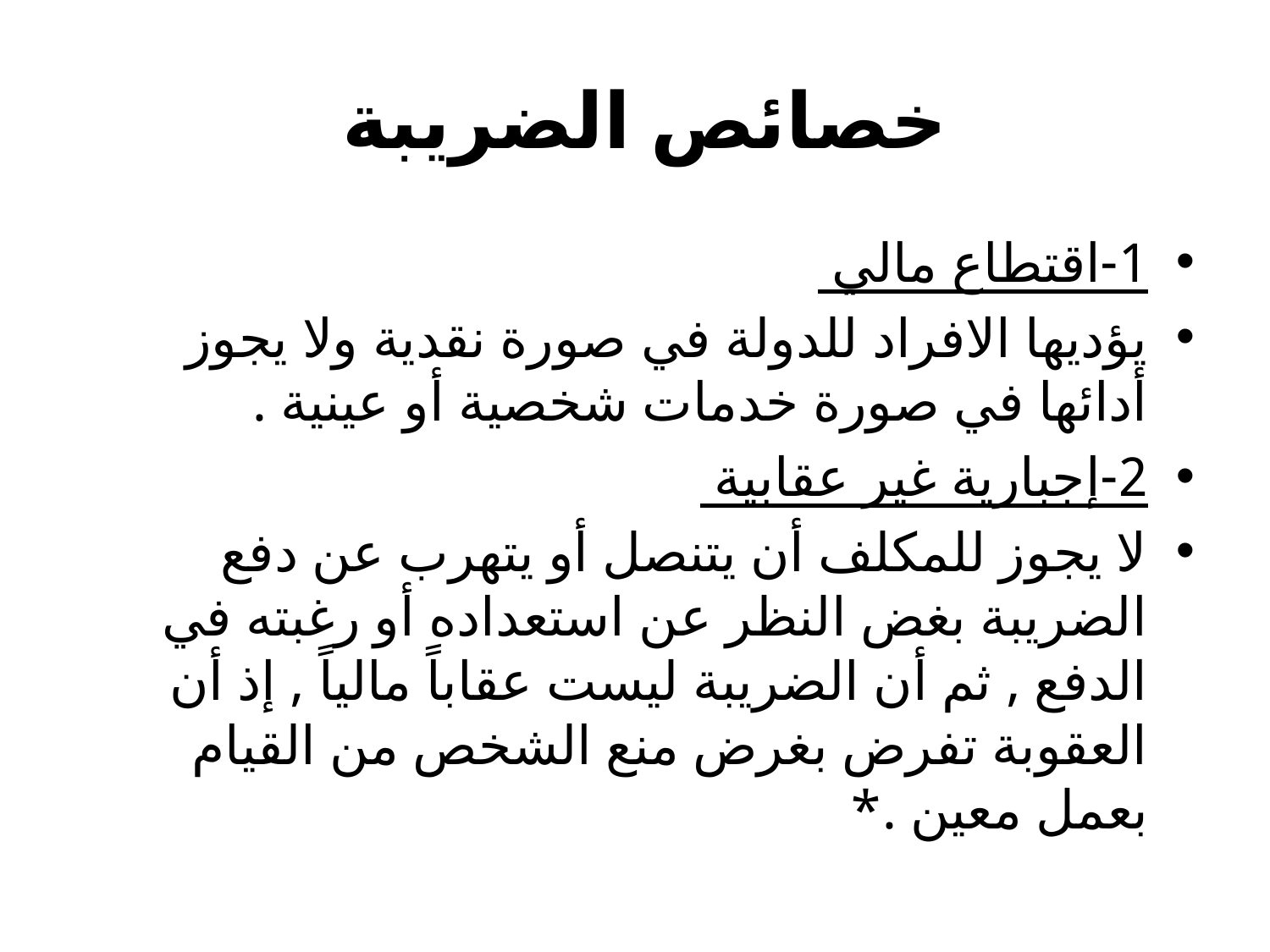

# خصائص الضريبة
1-اقتطاع مالي
يؤديها الافراد للدولة في صورة نقدية ولا يجوز أدائها في صورة خدمات شخصية أو عينية .
2-إجبارية غير عقابية
لا يجوز للمكلف أن يتنصل أو يتهرب عن دفع الضريبة بغض النظر عن استعداده أو رغبته في الدفع , ثم أن الضريبة ليست عقاباً مالياً , إذ أن العقوبة تفرض بغرض منع الشخص من القيام بعمل معين .*